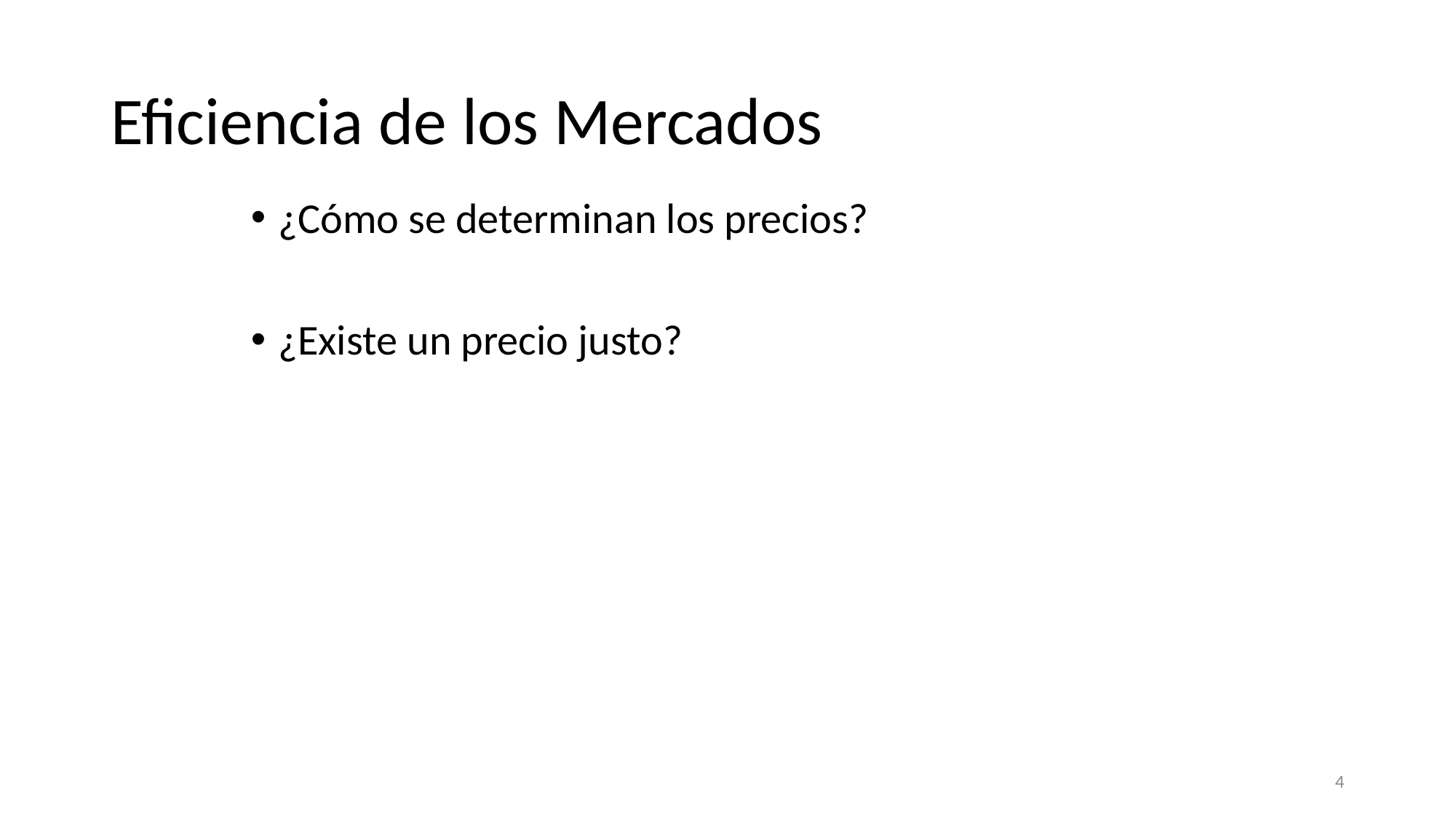

# Eficiencia de los Mercados
¿Cómo se determinan los precios?

¿Existe un precio justo?
4